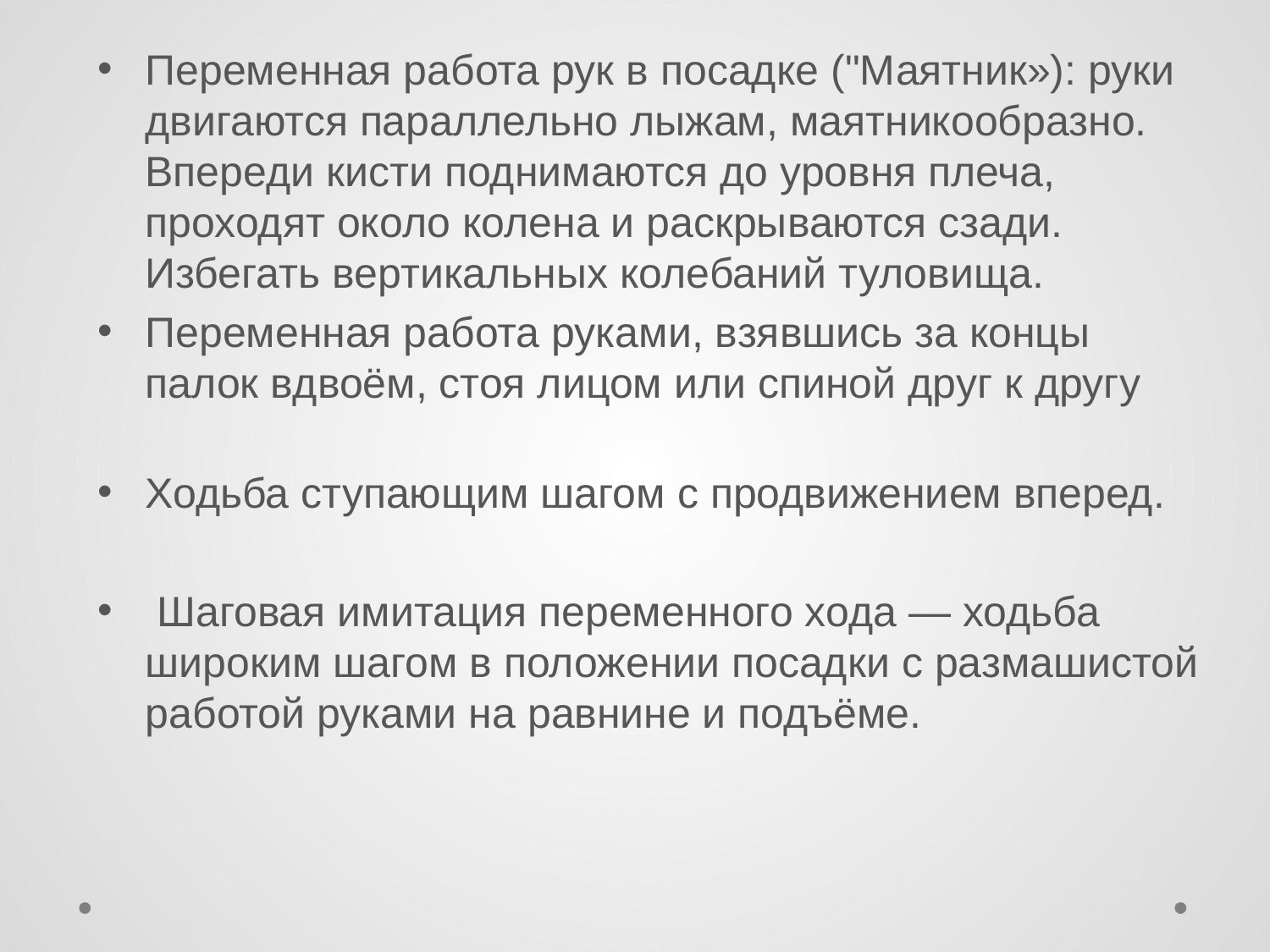

Переменная работа рук в посадке ("Маятник»): руки двигаются параллельно лыжам, маятникообразно. Впереди кисти поднимаются до уровня плеча, проходят около колена и раскрываются сзади. Избегать вертикальных колебаний туловища.
Переменная работа руками, взявшись за концы палок вдвоём, стоя лицом или спиной друг к другу
Ходьба ступающим шагом с продвижением вперед.

 Шаговая имитация переменного хода — ходьба широким шагом в положении посадки с размашистой работой руками на равнине и подъёме.